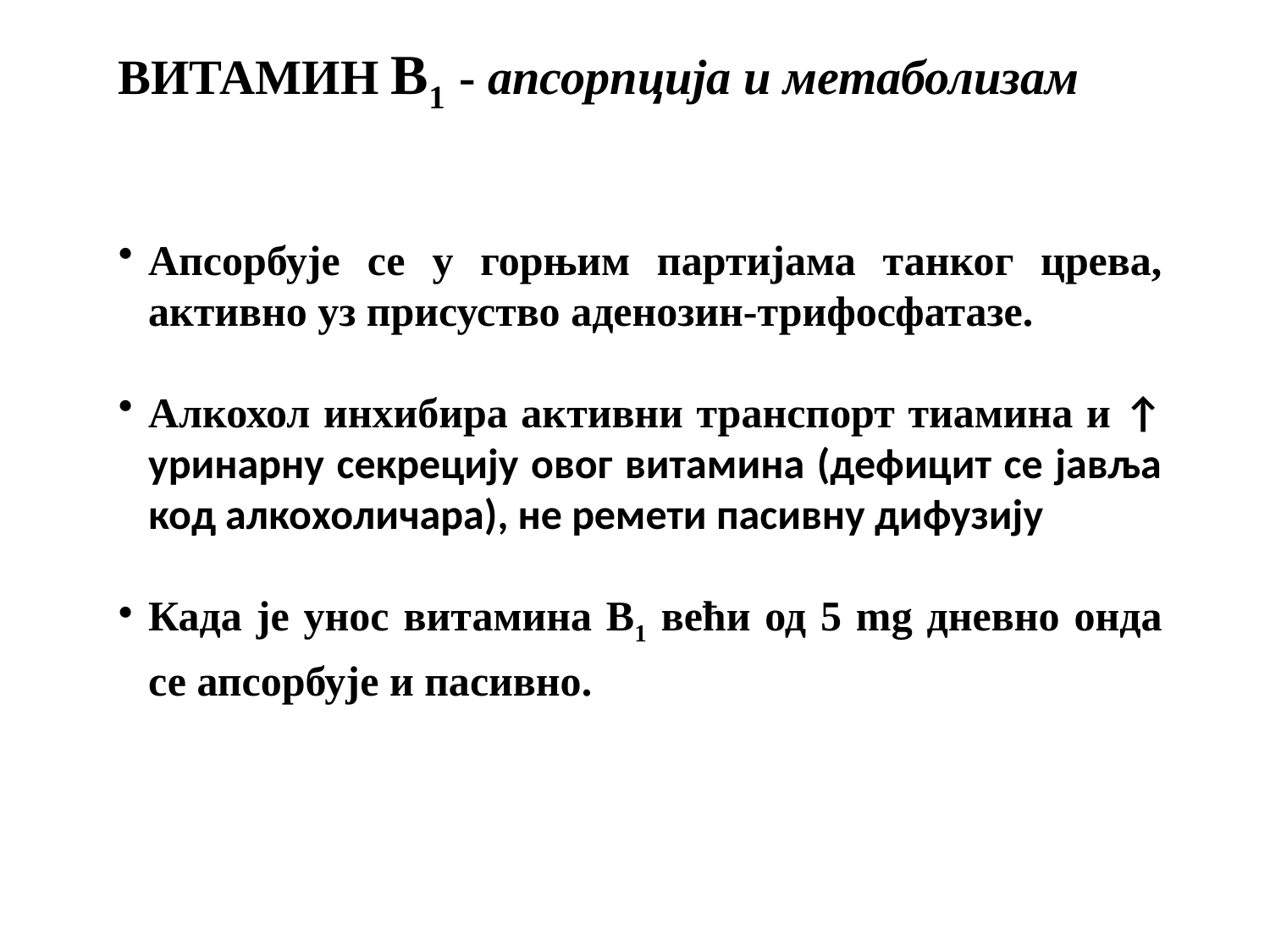

ВИТАМИН B1 - апсорпција и метаболизам

Апсорбује се у горњим партијама танког црева, активно уз присуство аденозин-трифосфатазе.

Алкохол инхибира активни транспорт тиамина и ↑ уринарну секрецију овог витамина (дефицит се јавља код алкохоличара), не ремети пасивну дифузију

Када је унос витамина B1 већи од 5 mg дневно онда се апсорбује и пасивно.